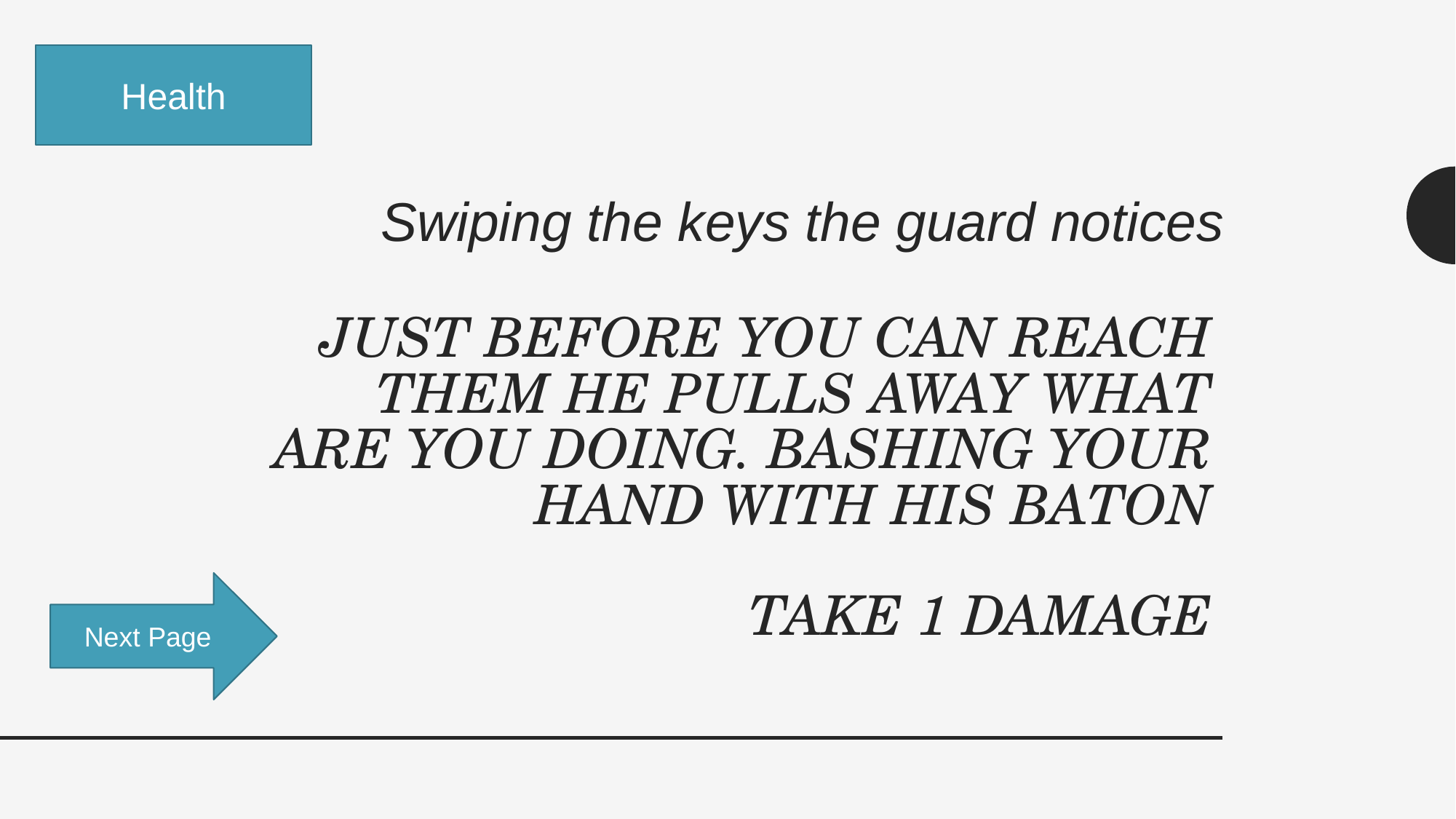

Health
Swiping the keys the guard notices
# Just before you can reach them he pulls away what are you doing. Bashing your hand with his baton Take 1 damage
Next Page